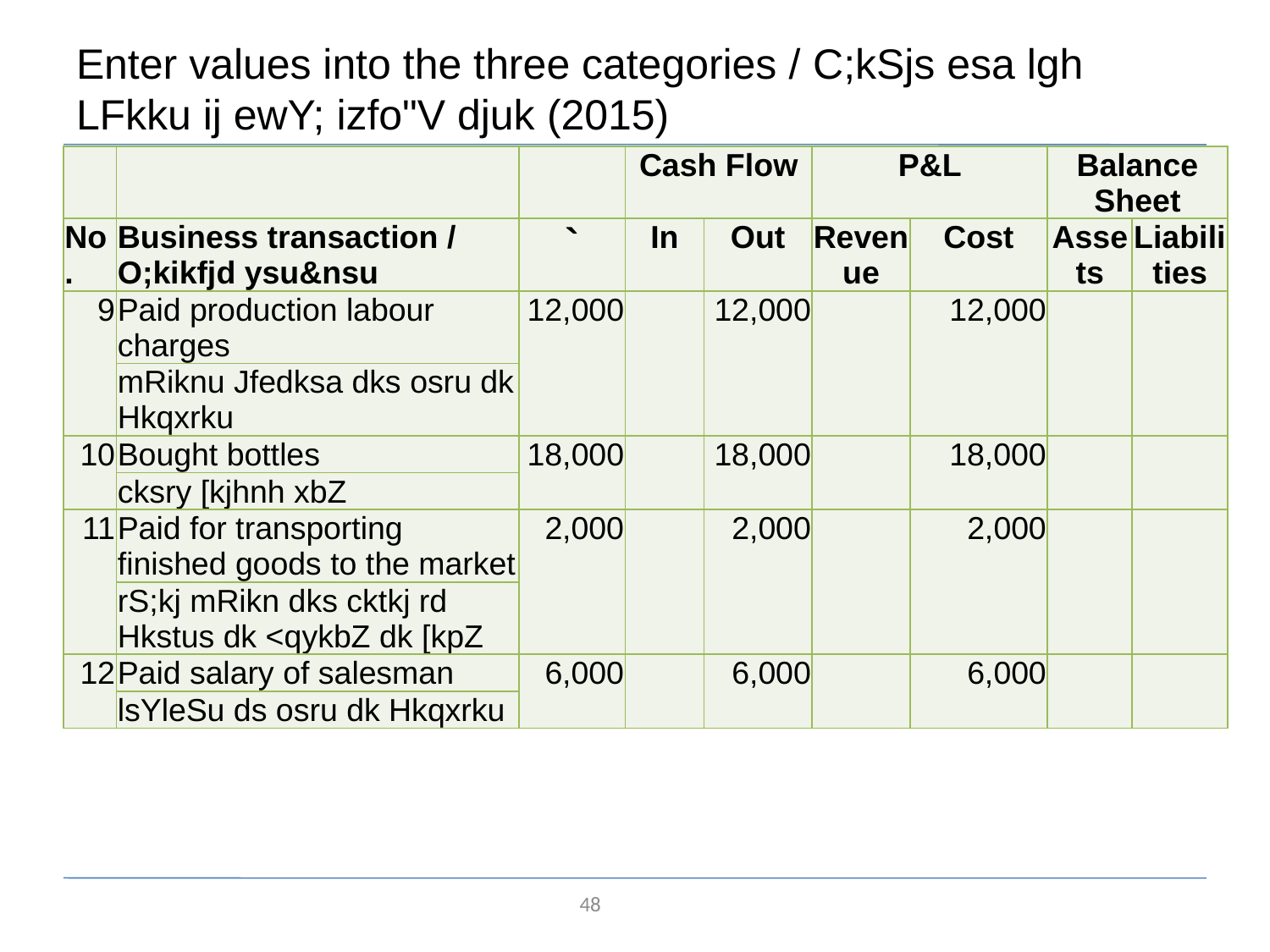

# Enter values into the three categories / C;kSjs esa lgh LFkku ij ewY; izfo"V djuk (2015)
|  |  |  | Cash Flow |  | P&L |  | Balance Sheet |  |
| --- | --- | --- | --- | --- | --- | --- | --- | --- |
| No. | Business transaction / O;kikfjd ysu&nsu | ` | In | Out | Revenue | Cost | Assets | Liabilities |
| 9 | Paid production labour charges | 12,000 |  | 12,000 |  | 12,000 |  |  |
|  | mRiknu Jfedksa dks osru dk Hkqxrku |  |  |  |  |  |  |  |
| 10 | Bought bottles | 18,000 |  | 18,000 |  | 18,000 |  |  |
|  | cksry [kjhnh xbZ |  |  |  |  |  |  |  |
| 11 | Paid for transporting finished goods to the market | 2,000 |  | 2,000 |  | 2,000 |  |  |
|  | rS;kj mRikn dks cktkj rd Hkstus dk <qykbZ dk [kpZ |  |  |  |  |  |  |  |
| 12 | Paid salary of salesman | 6,000 |  | 6,000 |  | 6,000 |  |  |
|  | lsYleSu ds osru dk Hkqxrku |  |  |  |  |  |  |  |
48